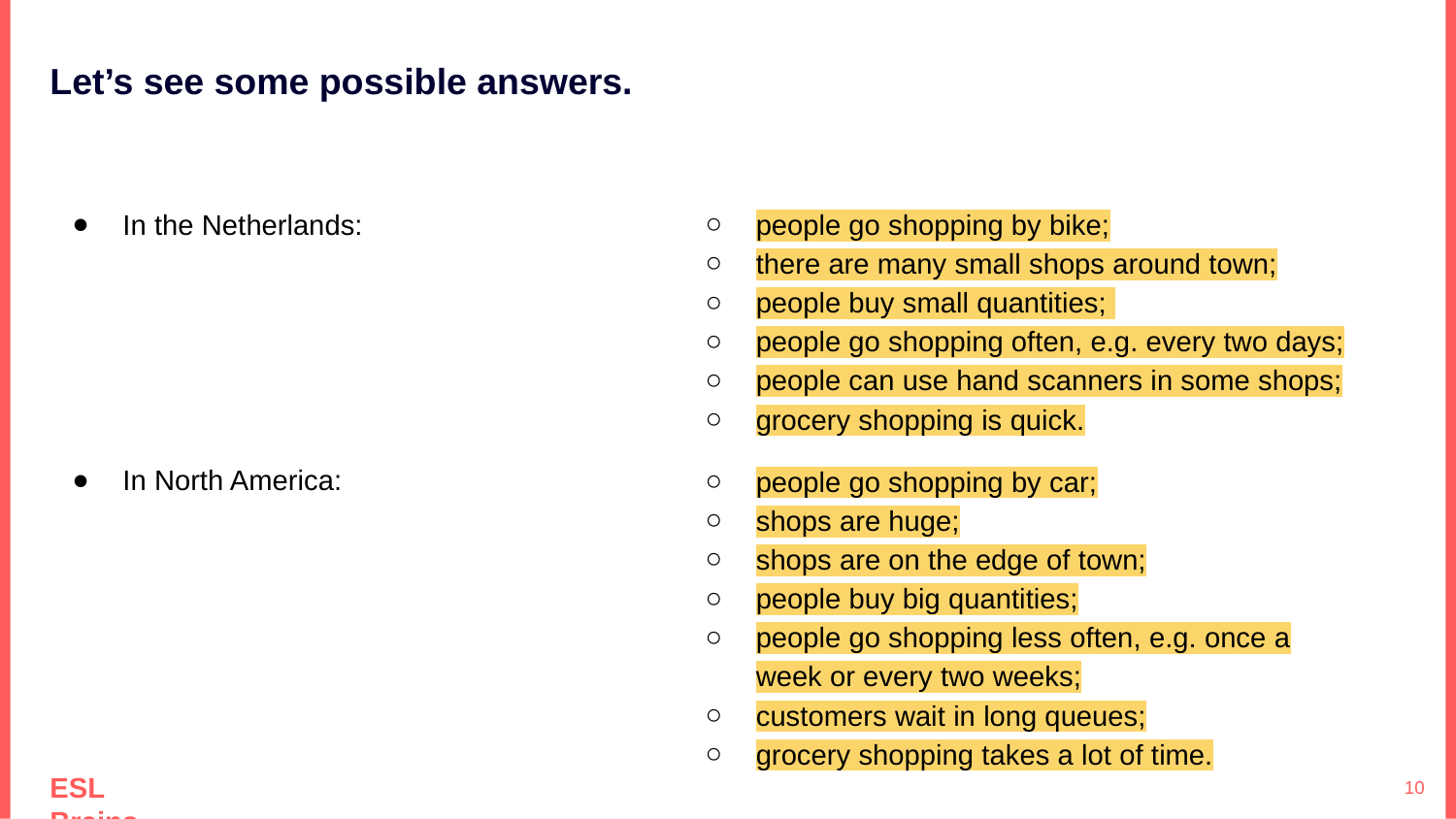

Let’s see some possible answers.

In the Netherlands:

In North America:
people go shopping by bike;
there are many small shops around town;
people buy small quantities;
people go shopping often, e.g. every two days;
people can use hand scanners in some shops;
grocery shopping is quick.
people go shopping by car;
shops are huge;
shops are on the edge of town;
people buy big quantities;
people go shopping less often, e.g. once a week or every two weeks;
customers wait in long queues;
grocery shopping takes a lot of time.
10